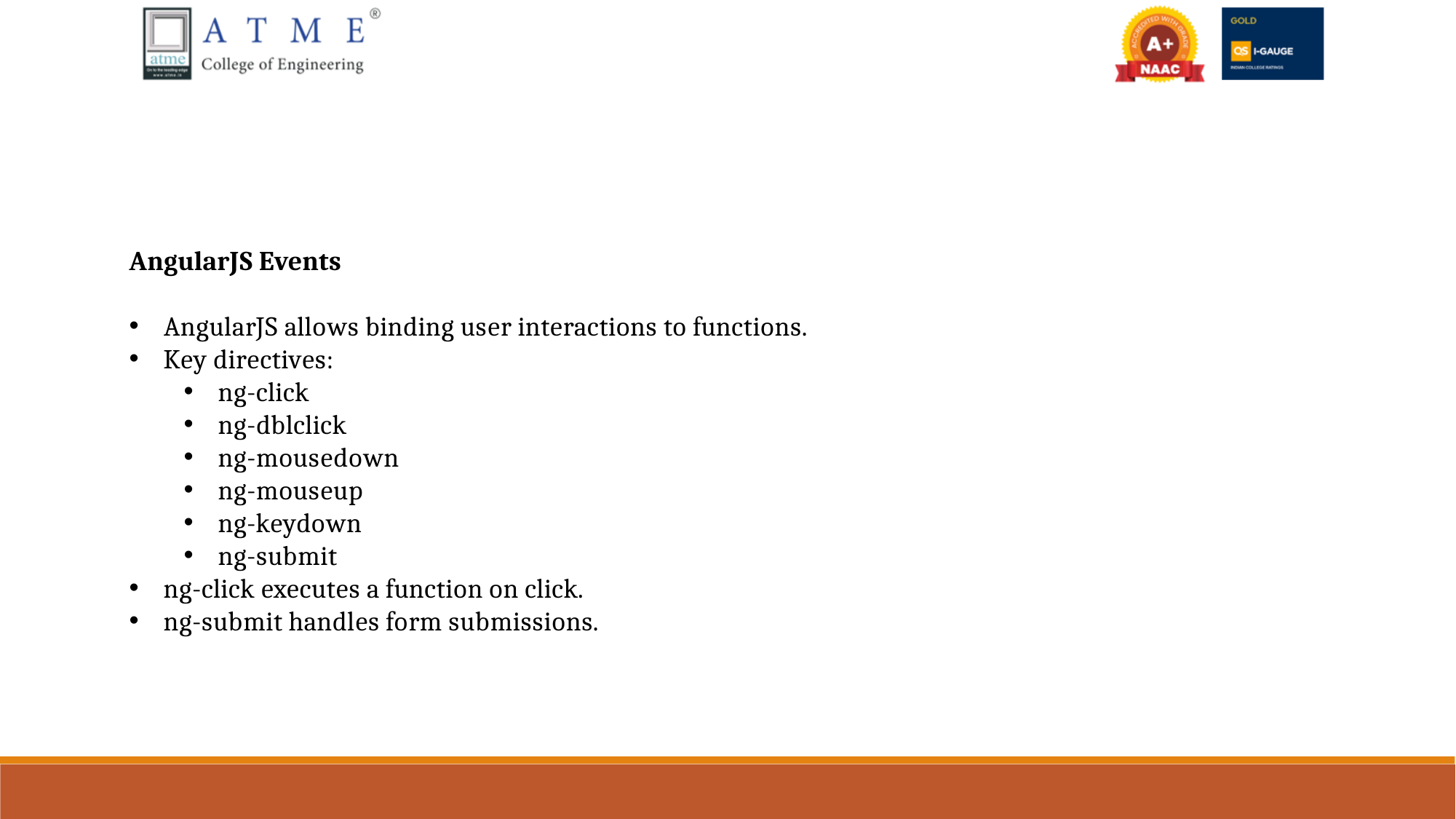

AngularJS Events

AngularJS allows binding user interactions to functions.
Key directives:
ng-click
ng-dblclick
ng-mousedown
ng-mouseup
ng-keydown
ng-submit
ng-click executes a function on click.
ng-submit handles form submissions.